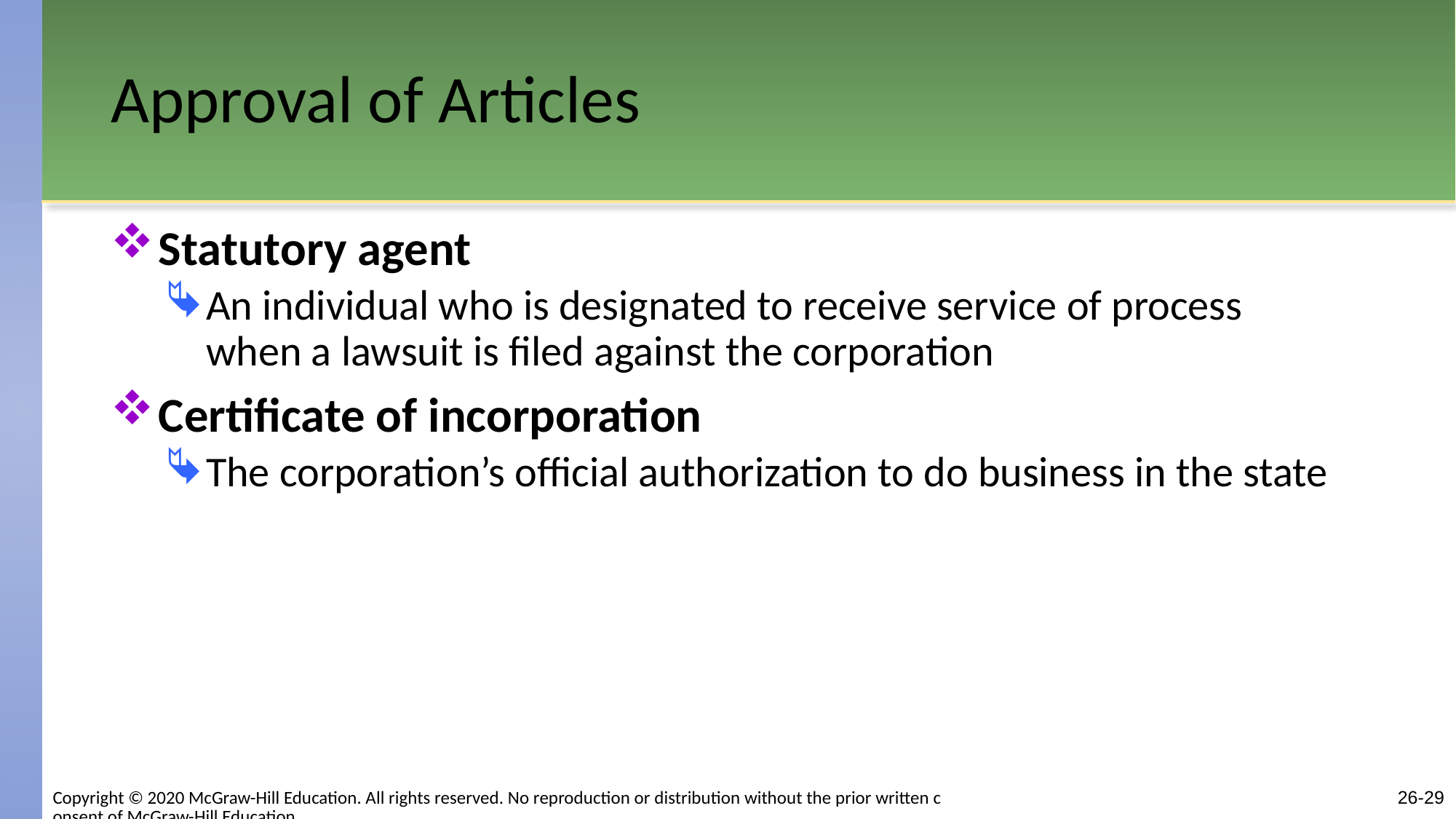

# Approval of Articles
Statutory agent
An individual who is designated to receive service of process when a lawsuit is filed against the corporation
Certificate of incorporation
The corporation’s official authorization to do business in the state
Copyright © 2020 McGraw-Hill Education. All rights reserved. No reproduction or distribution without the prior written consent of McGraw-Hill Education.
26-29